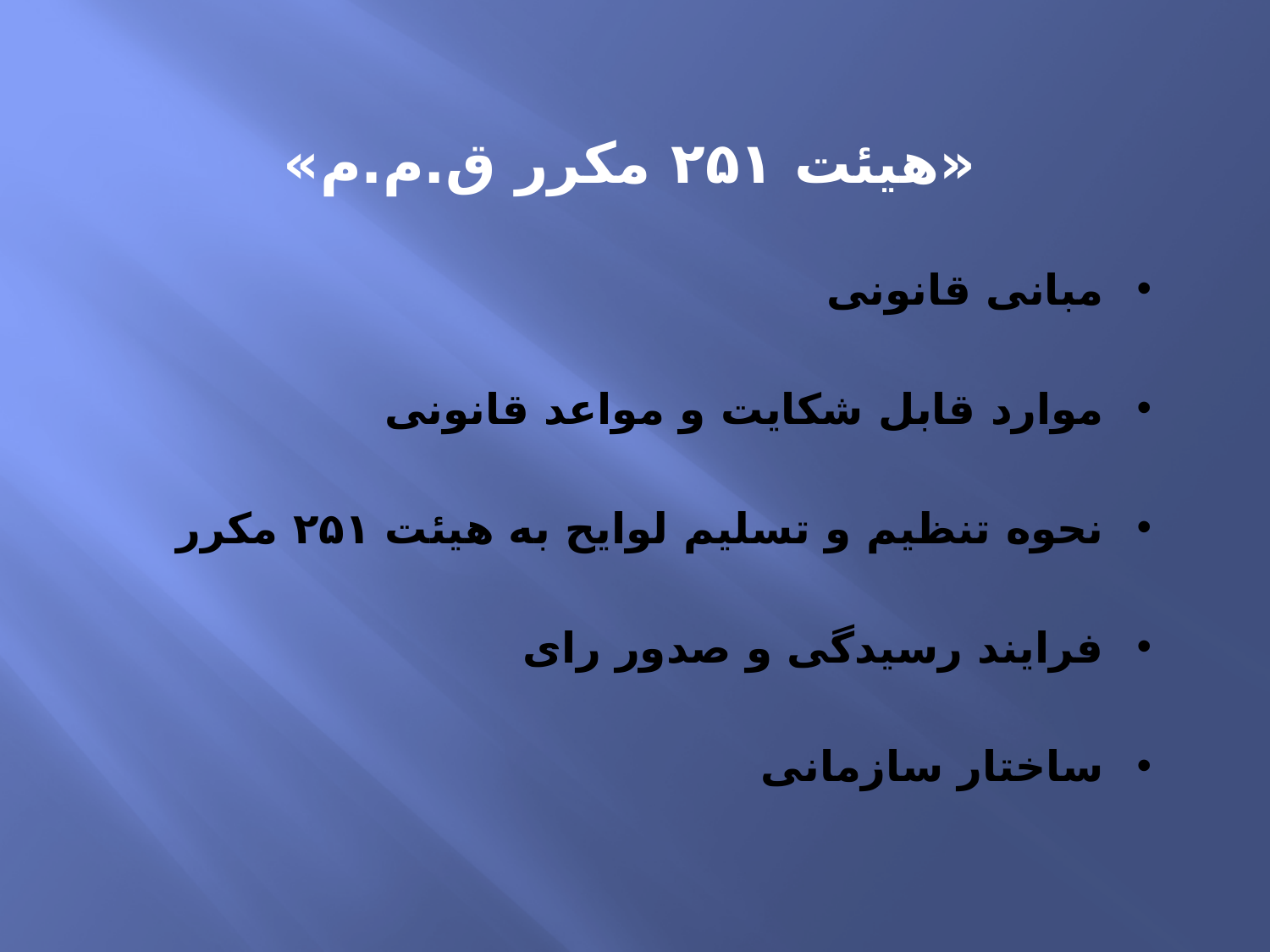

«هیئت ۲۵۱ مکرر ق.م.م»
مبانی قانونی
موارد قابل شکایت و مواعد قانونی
نحوه تنظیم و تسليم لوایح به هیئت ۲۵۱ مکرر
فرایند رسیدگی و صدور رای
ساختار سازمانی